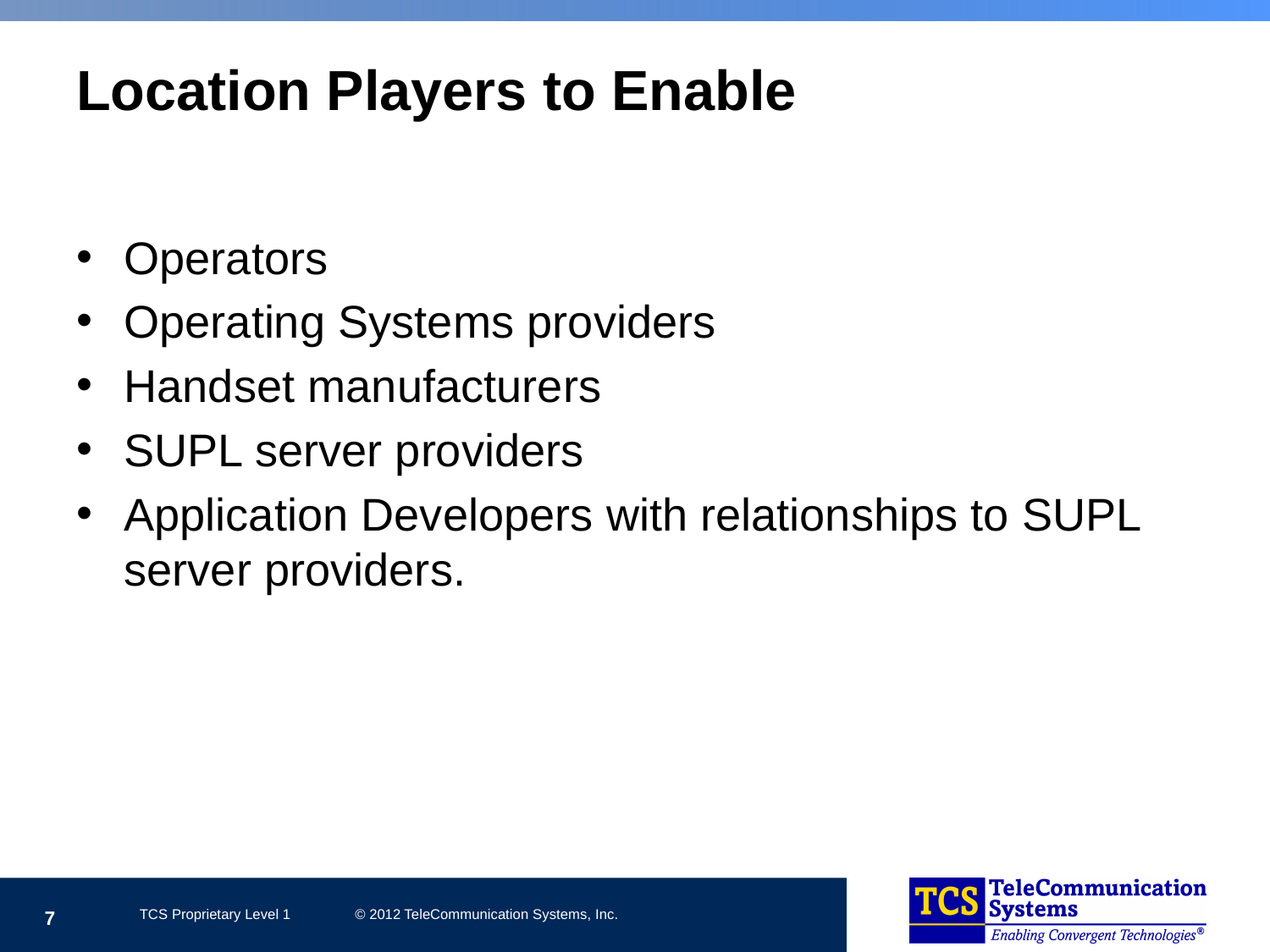

# Location Players to Enable
Operators
Operating Systems providers
Handset manufacturers
SUPL server providers
Application Developers with relationships to SUPL server providers.

7